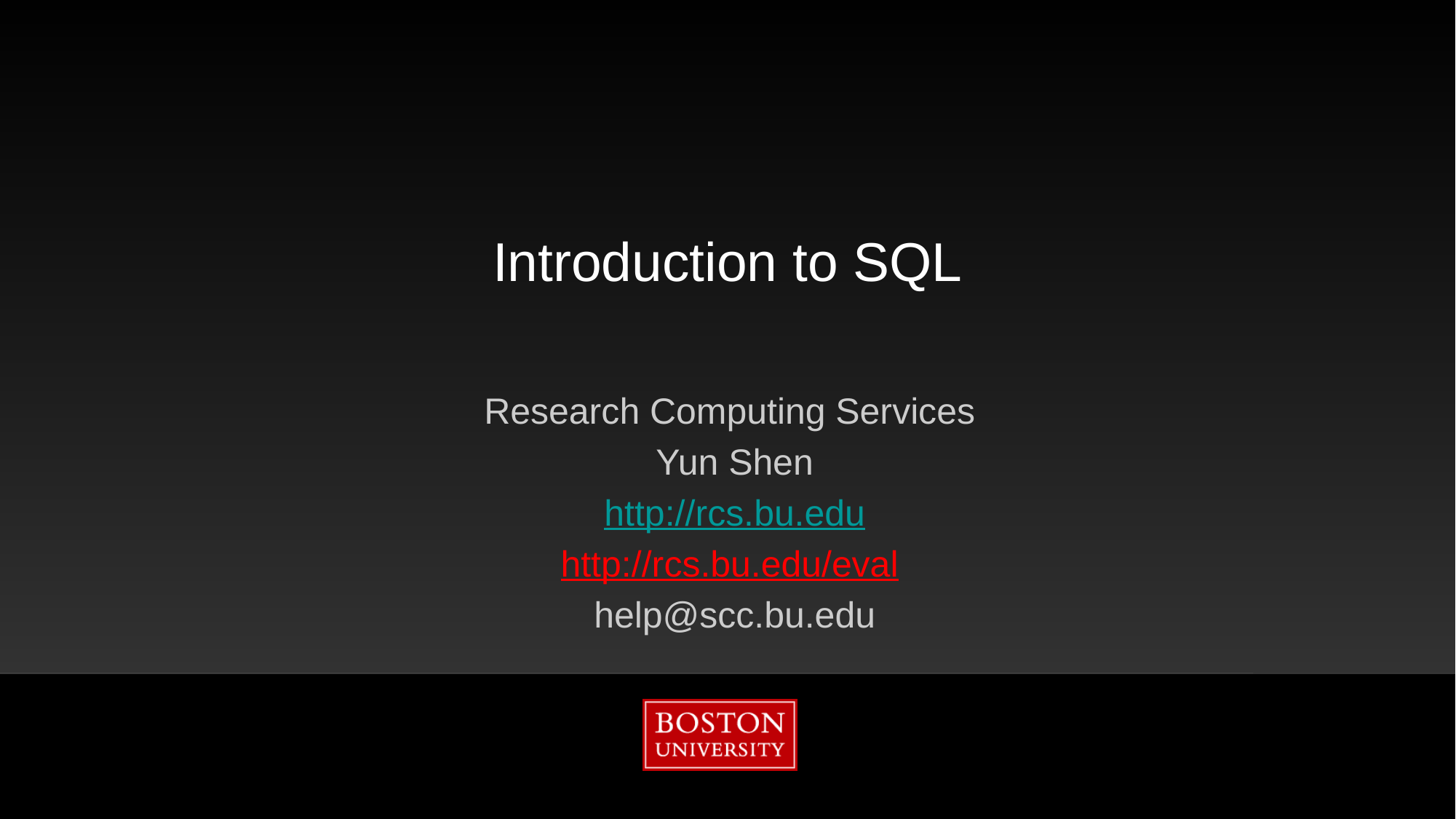

# Introduction to SQL
Research Computing Services
Yun Shen
http://rcs.bu.edu
http://rcs.bu.edu/eval
help@scc.bu.edu